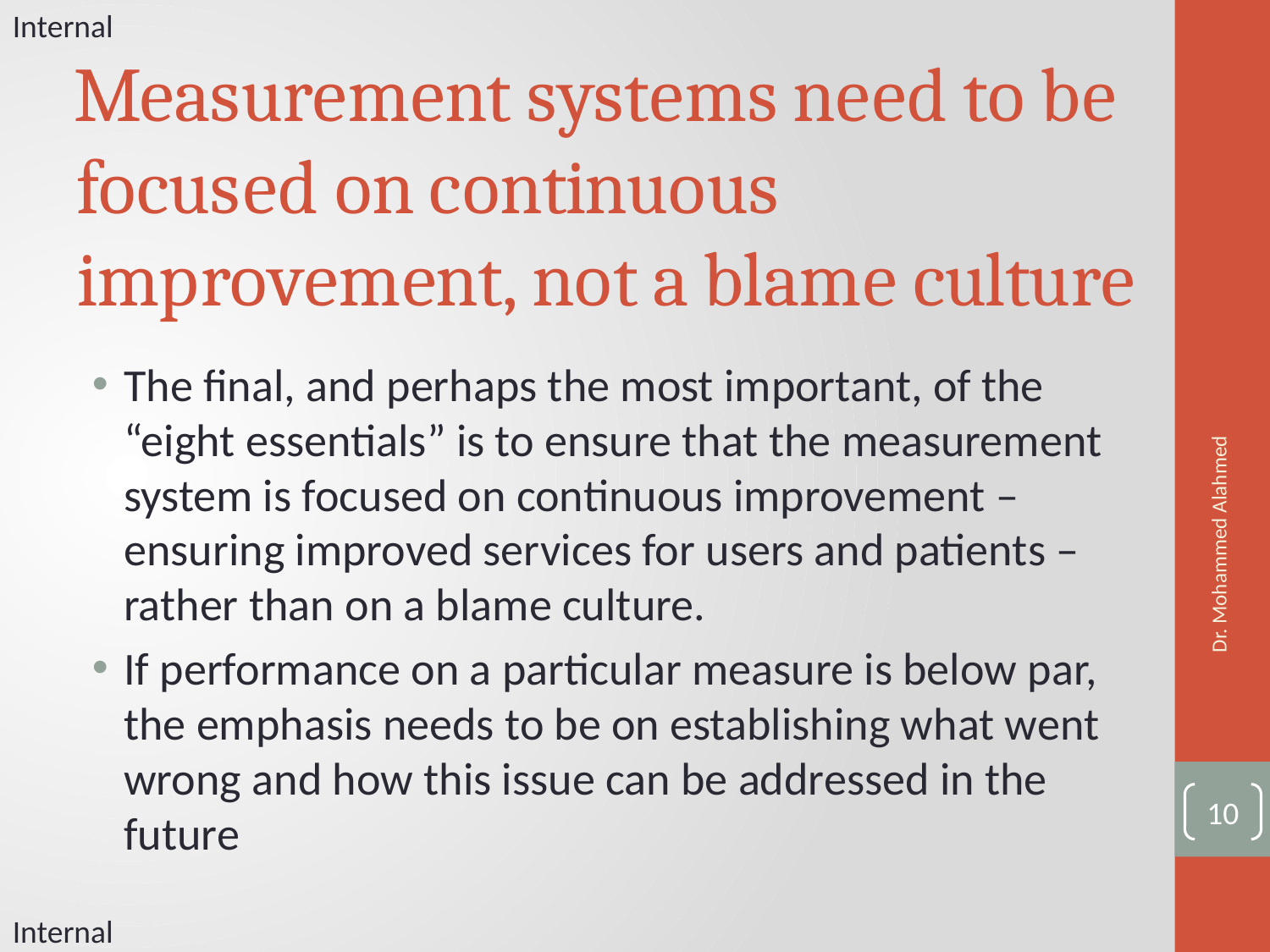

# Measurement systems need to be focused on continuous improvement, not a blame culture
The final, and perhaps the most important, of the “eight essentials” is to ensure that the measurement system is focused on continuous improvement – ensuring improved services for users and patients – rather than on a blame culture.
If performance on a particular measure is below par, the emphasis needs to be on establishing what went wrong and how this issue can be addressed in the future
Dr. Mohammed Alahmed
10